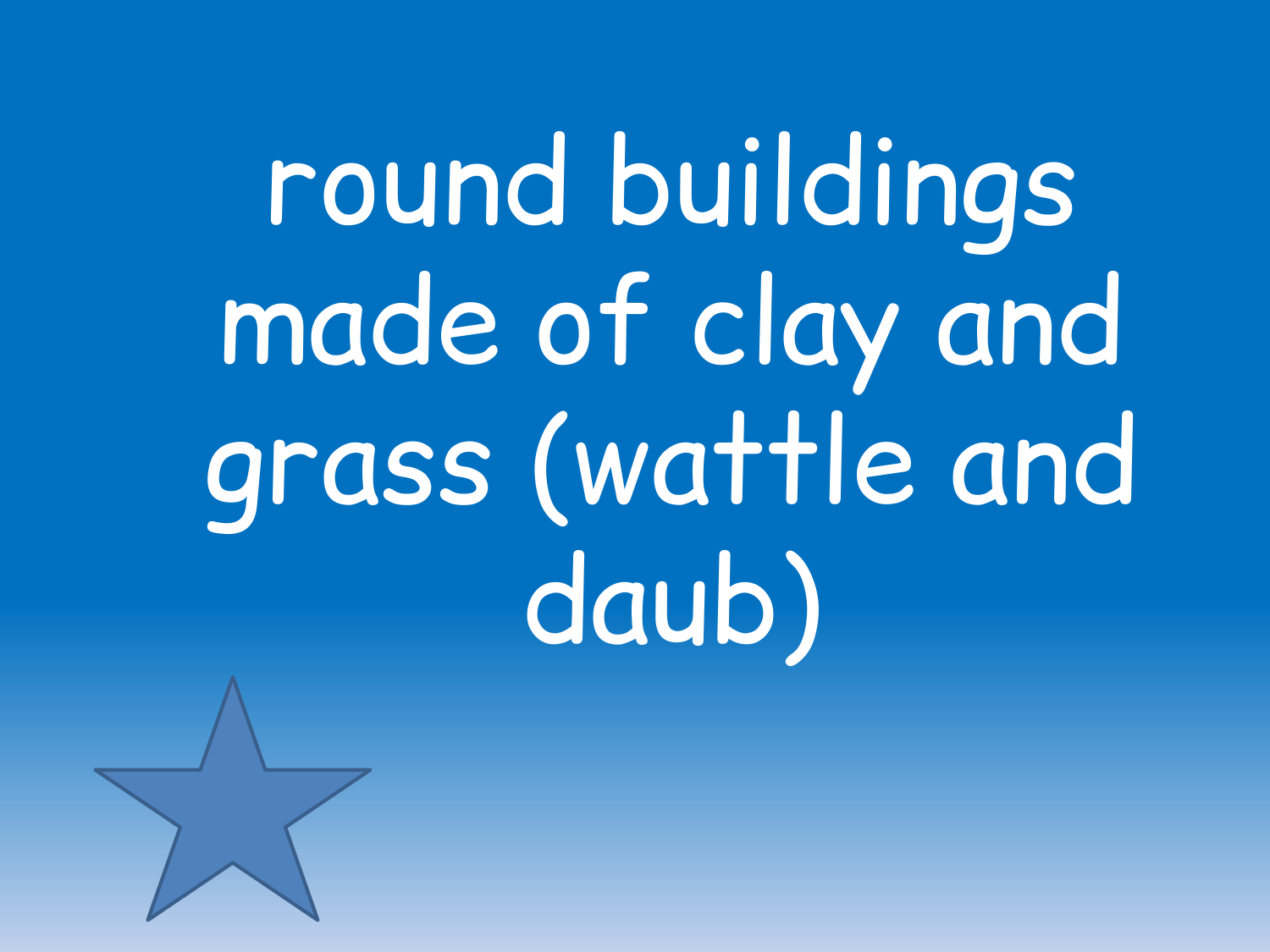

round buildings made of clay and grass (wattle and daub)